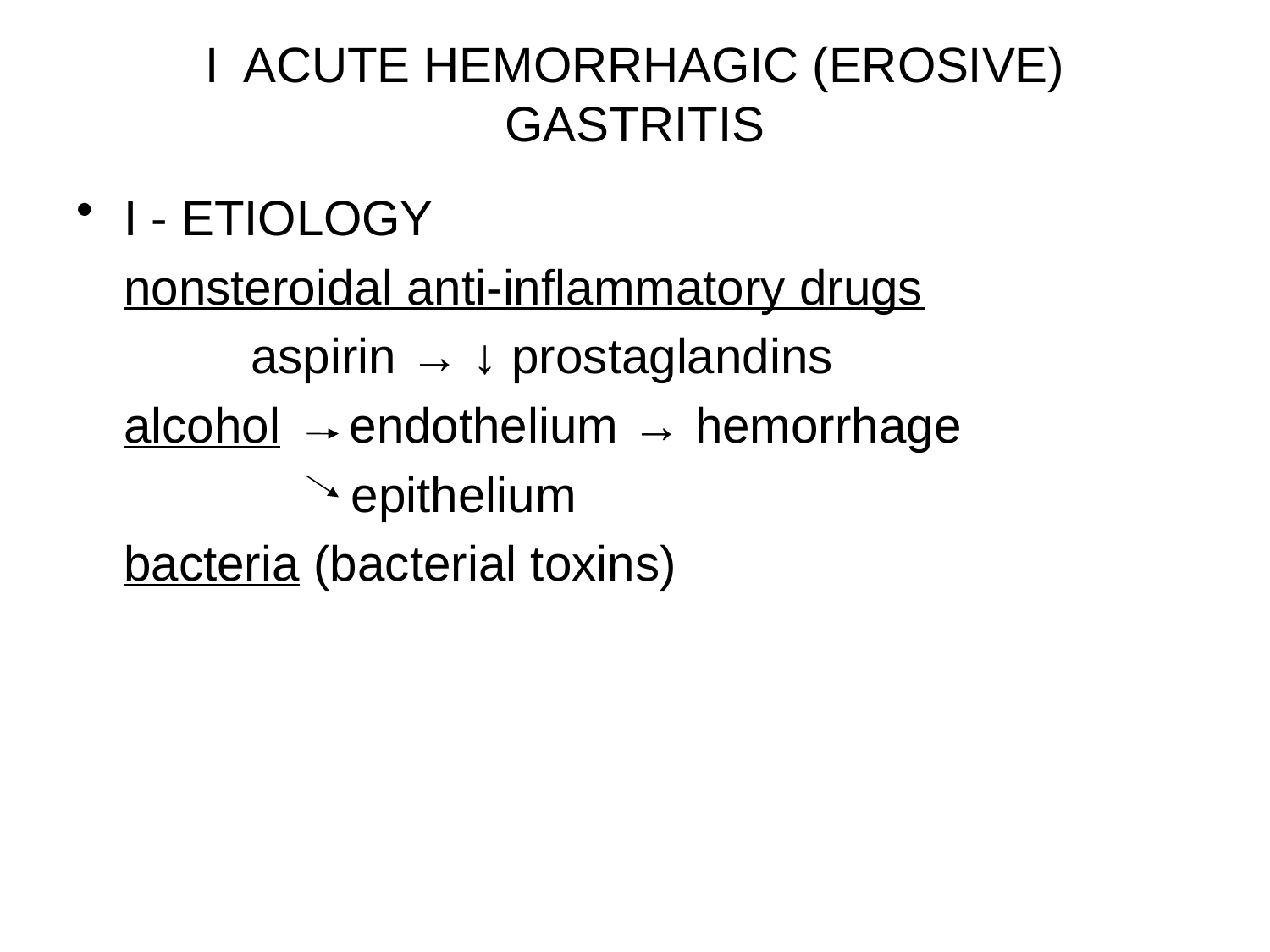

# I  ACUTE HEMORRHAGIC (EROSIVE) GASTRITIS
I - ETIOLOGY
	nonsteroidal anti-inflammatory drugs
		aspirin → ↓ prostaglandins
	alcohol     endothelium → hemorrhage
                    epithelium
	bacteria (bacterial toxins)